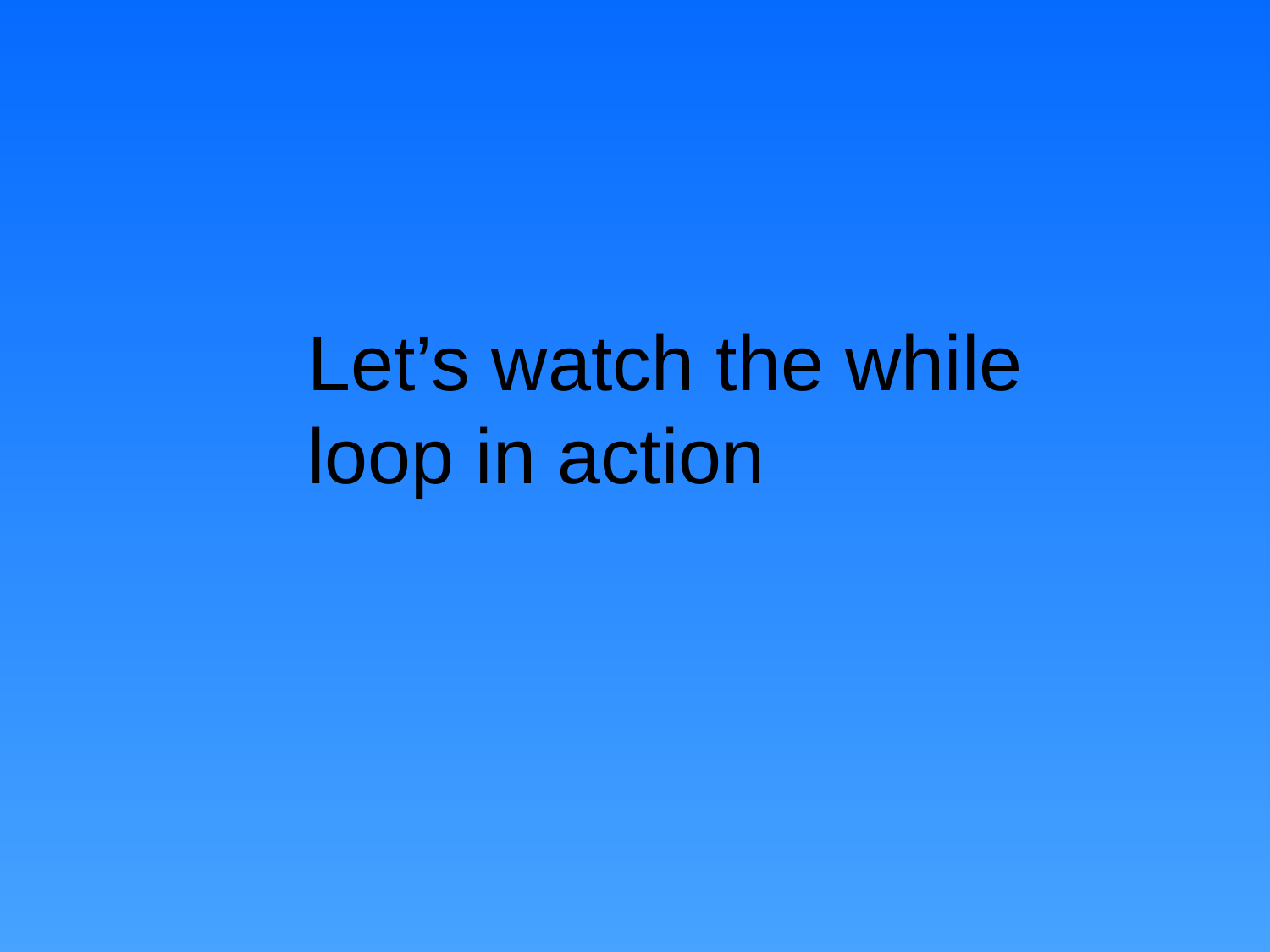

Let’s watch the while
loop in action